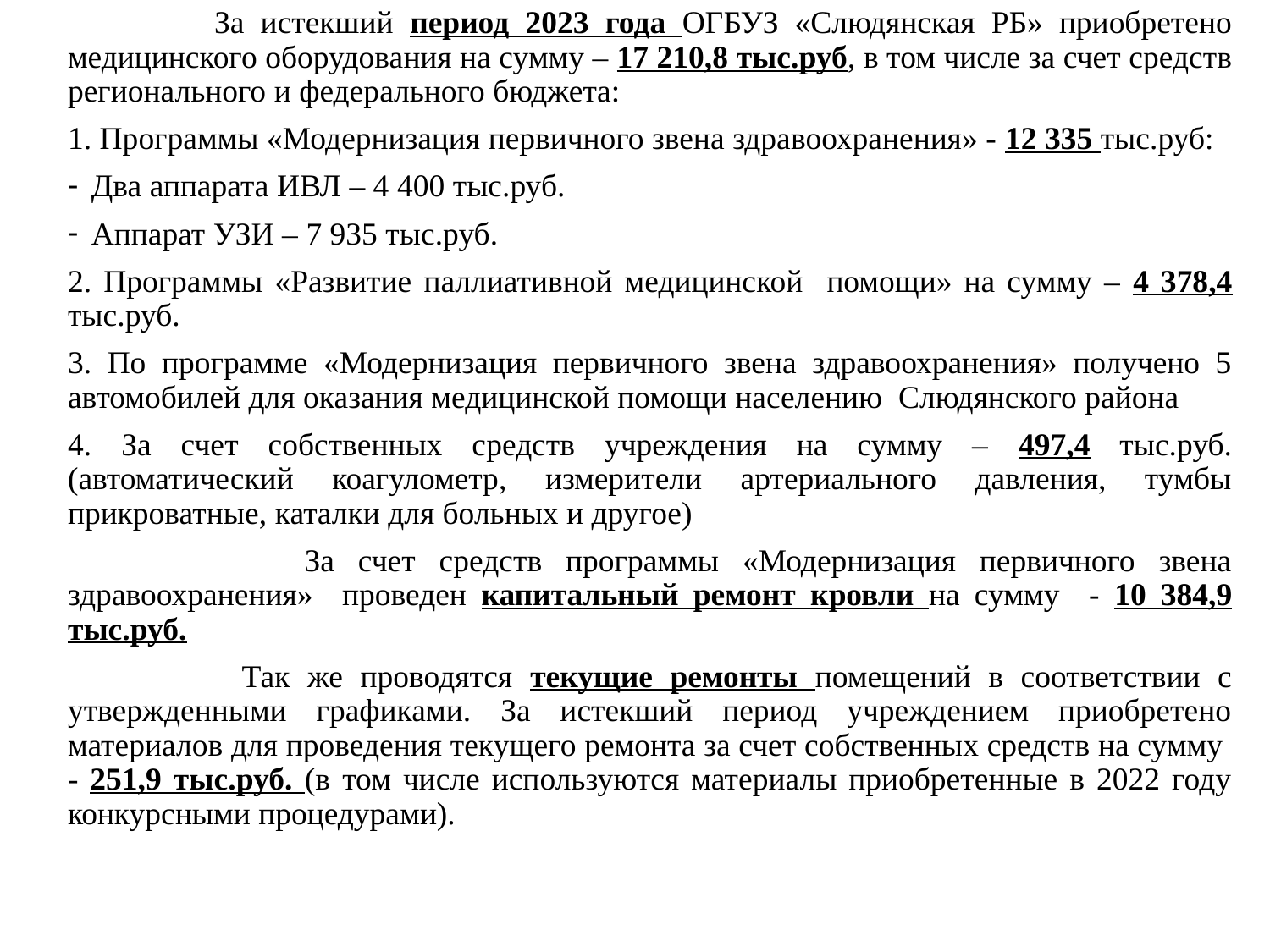

За истекший период 2023 года ОГБУЗ «Слюдянская РБ» приобретено медицинского оборудования на сумму – 17 210,8 тыс.руб, в том числе за счет средств регионального и федерального бюджета:
1. Программы «Модернизация первичного звена здравоохранения» - 12 335 тыс.руб:
Два аппарата ИВЛ – 4 400 тыс.руб.
Аппарат УЗИ – 7 935 тыс.руб.
2. Программы «Развитие паллиативной медицинской  помощи» на сумму – 4 378,4 тыс.руб.
3. По программе «Модернизация первичного звена здравоохранения» получено 5 автомобилей для оказания медицинской помощи населению  Слюдянского района
4. За счет собственных средств учреждения на сумму – 497,4 тыс.руб. (автоматический коагулометр, измерители артериального давления, тумбы прикроватные, каталки для больных и другое)
          За счет средств программы «Модернизация первичного звена здравоохранения»  проведен капитальный ремонт кровли на сумму  - 10 384,9 тыс.руб.
          Так же проводятся текущие ремонты помещений в соответствии с утвержденными графиками. За истекший период учреждением приобретено материалов для проведения текущего ремонта за счет собственных средств на сумму  - 251,9 тыс.руб. (в том числе используются материалы приобретенные в 2022 году конкурсными процедурами).